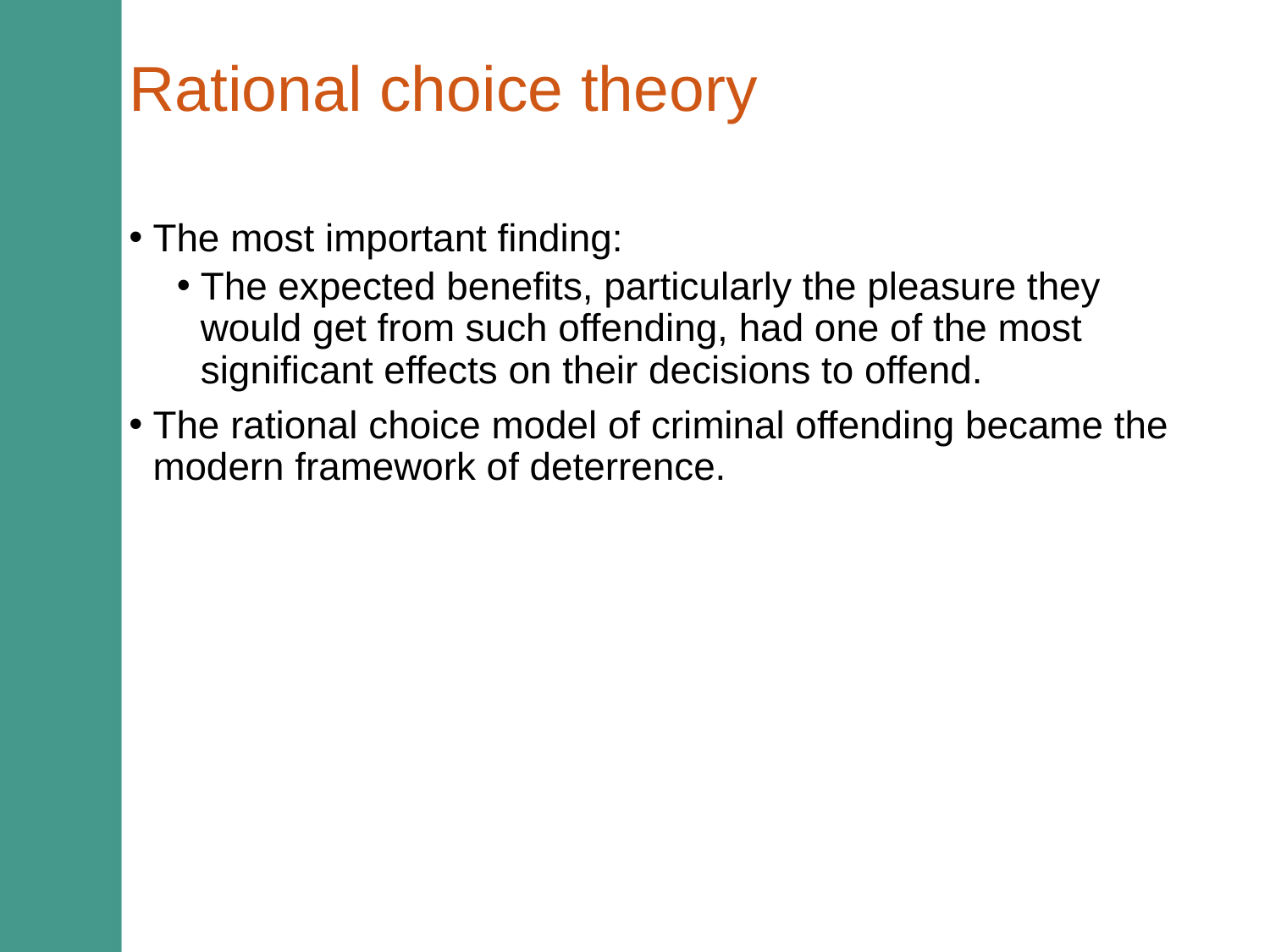

# Rational choice theory
The most important finding:
The expected benefits, particularly the pleasure they would get from such offending, had one of the most significant effects on their decisions to offend.
The rational choice model of criminal offending became the modern framework of deterrence.